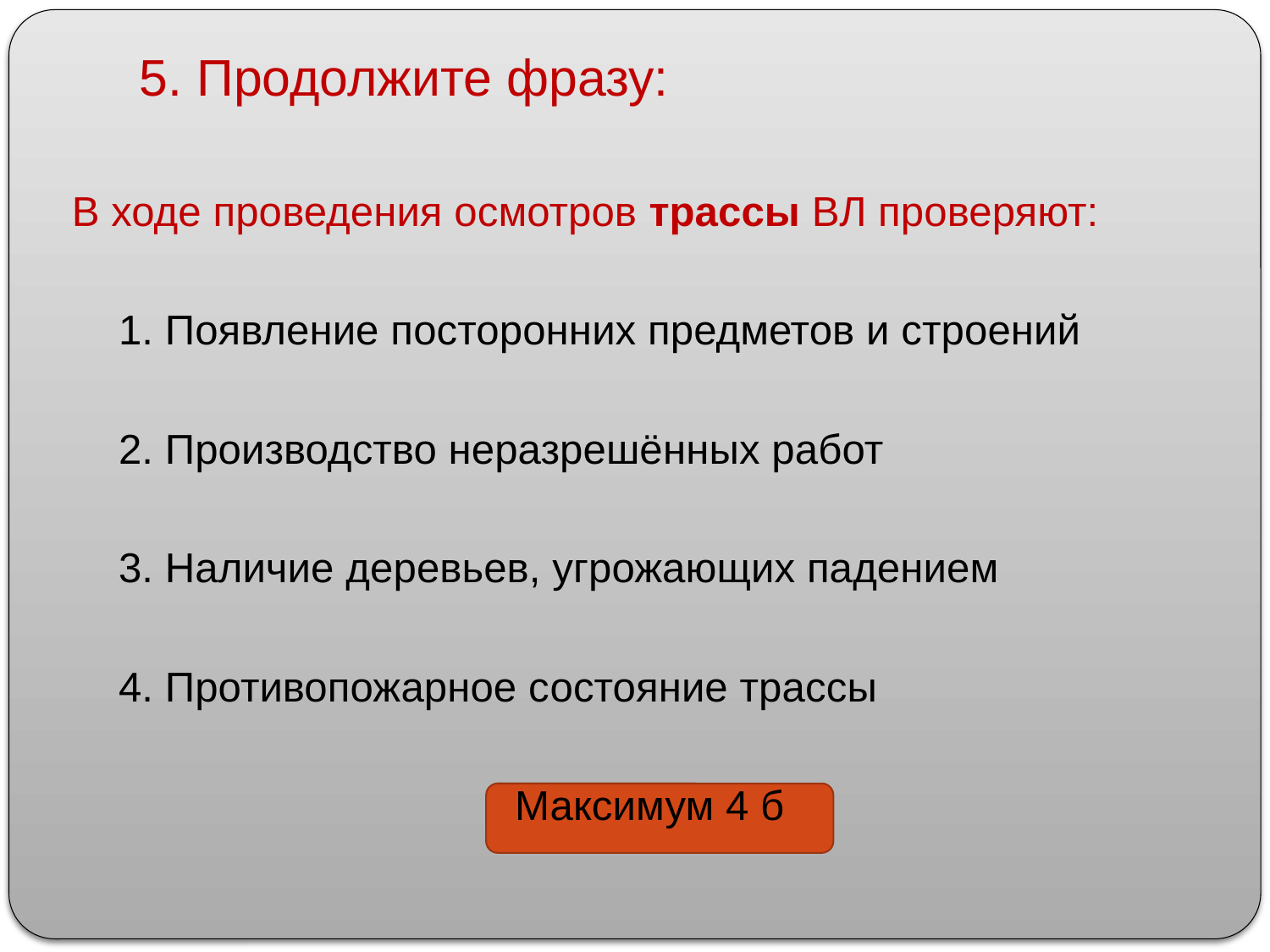

# 5. Продолжите фразу:

В ходе проведения осмотров трассы ВЛ проверяют:

    1. Появление посторонних предметов и строений

    2. Производство неразрешённых работ

    3. Наличие деревьев, угрожающих падением

    4. Противопожарное состояние трассы

Максимум 4 б